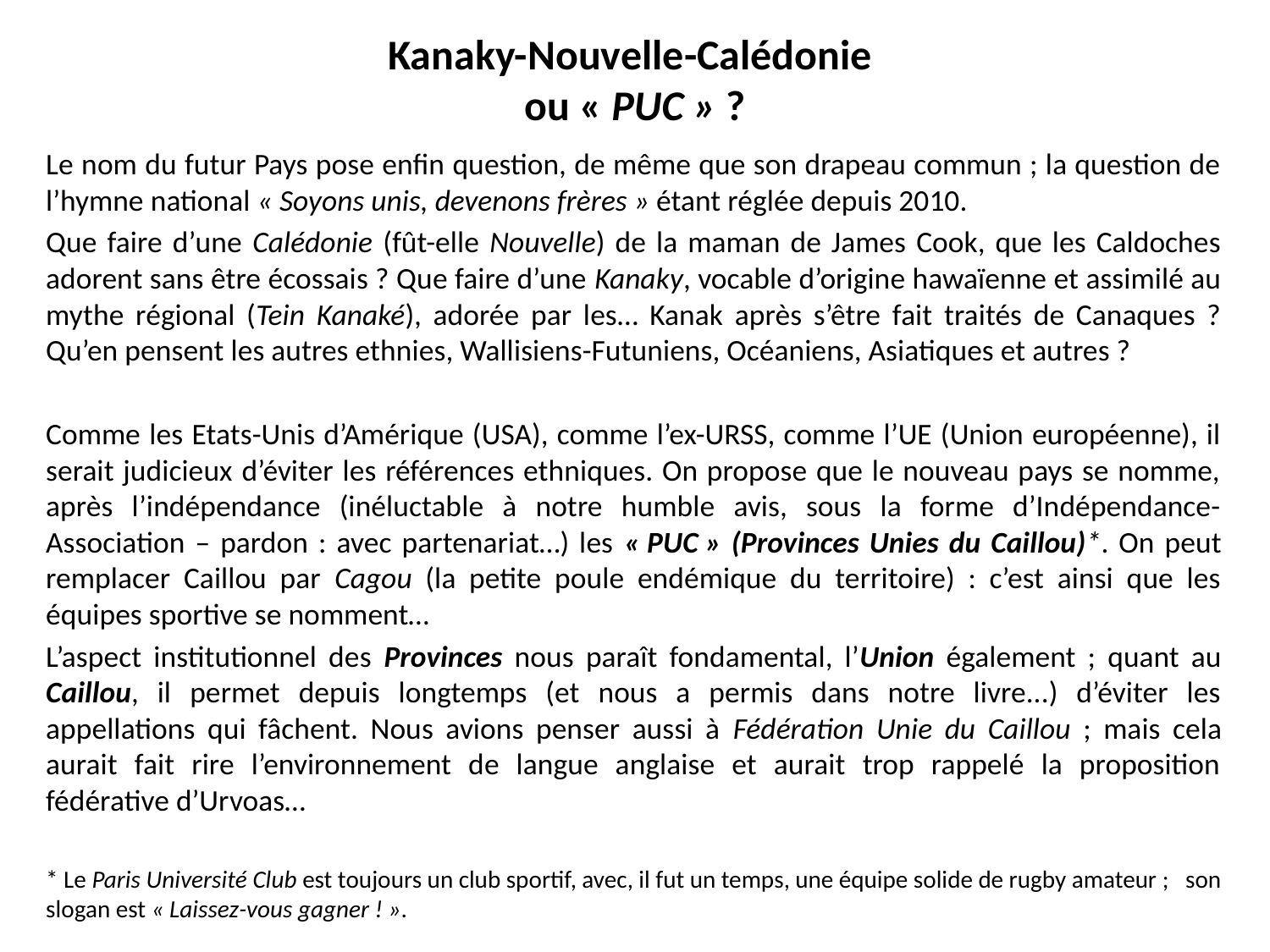

# Kanaky-Nouvelle-Calédonie ou « PUC » ?
Le nom du futur Pays pose enfin question, de même que son drapeau commun ; la question de l’hymne national « Soyons unis, devenons frères » étant réglée depuis 2010.
Que faire d’une Calédonie (fût-elle Nouvelle) de la maman de James Cook, que les Caldoches adorent sans être écossais ? Que faire d’une Kanaky, vocable d’origine hawaïenne et assimilé au mythe régional (Tein Kanaké), adorée par les… Kanak après s’être fait traités de Canaques ? Qu’en pensent les autres ethnies, Wallisiens-Futuniens, Océaniens, Asiatiques et autres ?

Comme les Etats-Unis d’Amérique (USA), comme l’ex-URSS, comme l’UE (Union européenne), il serait judicieux d’éviter les références ethniques. On propose que le nouveau pays se nomme, après l’indépendance (inéluctable à notre humble avis, sous la forme d’Indépendance-Association – pardon : avec partenariat…) les « PUC » (Provinces Unies du Caillou)*. On peut remplacer Caillou par Cagou (la petite poule endémique du territoire) : c’est ainsi que les équipes sportive se nomment…
L’aspect institutionnel des Provinces nous paraît fondamental, l’Union également ; quant au Caillou, il permet depuis longtemps (et nous a permis dans notre livre...) d’éviter les appellations qui fâchent. Nous avions penser aussi à Fédération Unie du Caillou ; mais cela aurait fait rire l’environnement de langue anglaise et aurait trop rappelé la proposition fédérative d’Urvoas…

* Le Paris Université Club est toujours un club sportif, avec, il fut un temps, une équipe solide de rugby amateur ;   son slogan est « Laissez-vous gagner ! ».